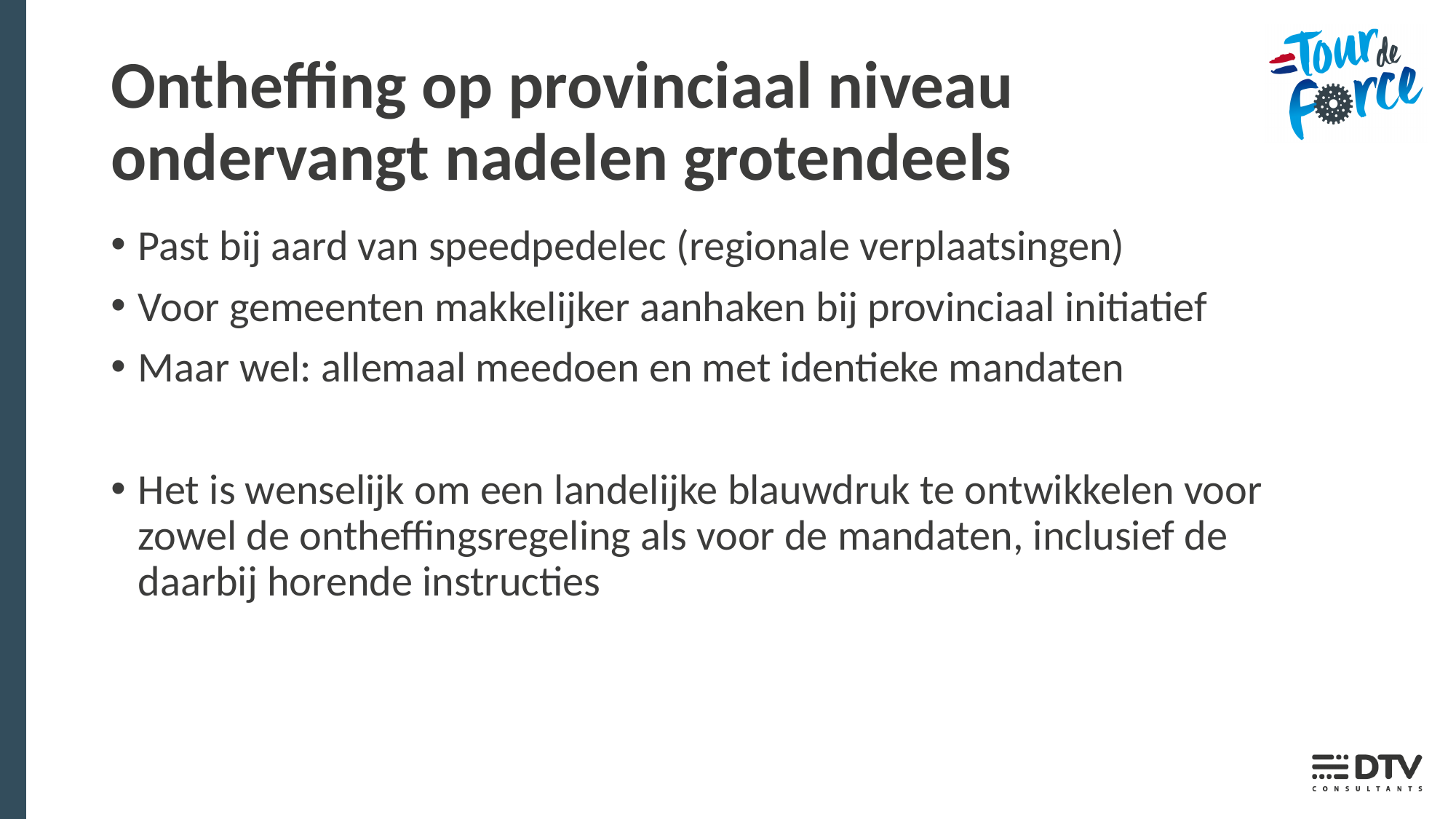

# Ontheffing op provinciaal niveau ondervangt nadelen grotendeels
Past bij aard van speedpedelec (regionale verplaatsingen)
Voor gemeenten makkelijker aanhaken bij provinciaal initiatief
Maar wel: allemaal meedoen en met identieke mandaten

Het is wenselijk om een landelijke blauwdruk te ontwikkelen voor zowel de ontheffingsregeling als voor de mandaten, inclusief de daarbij horende instructies